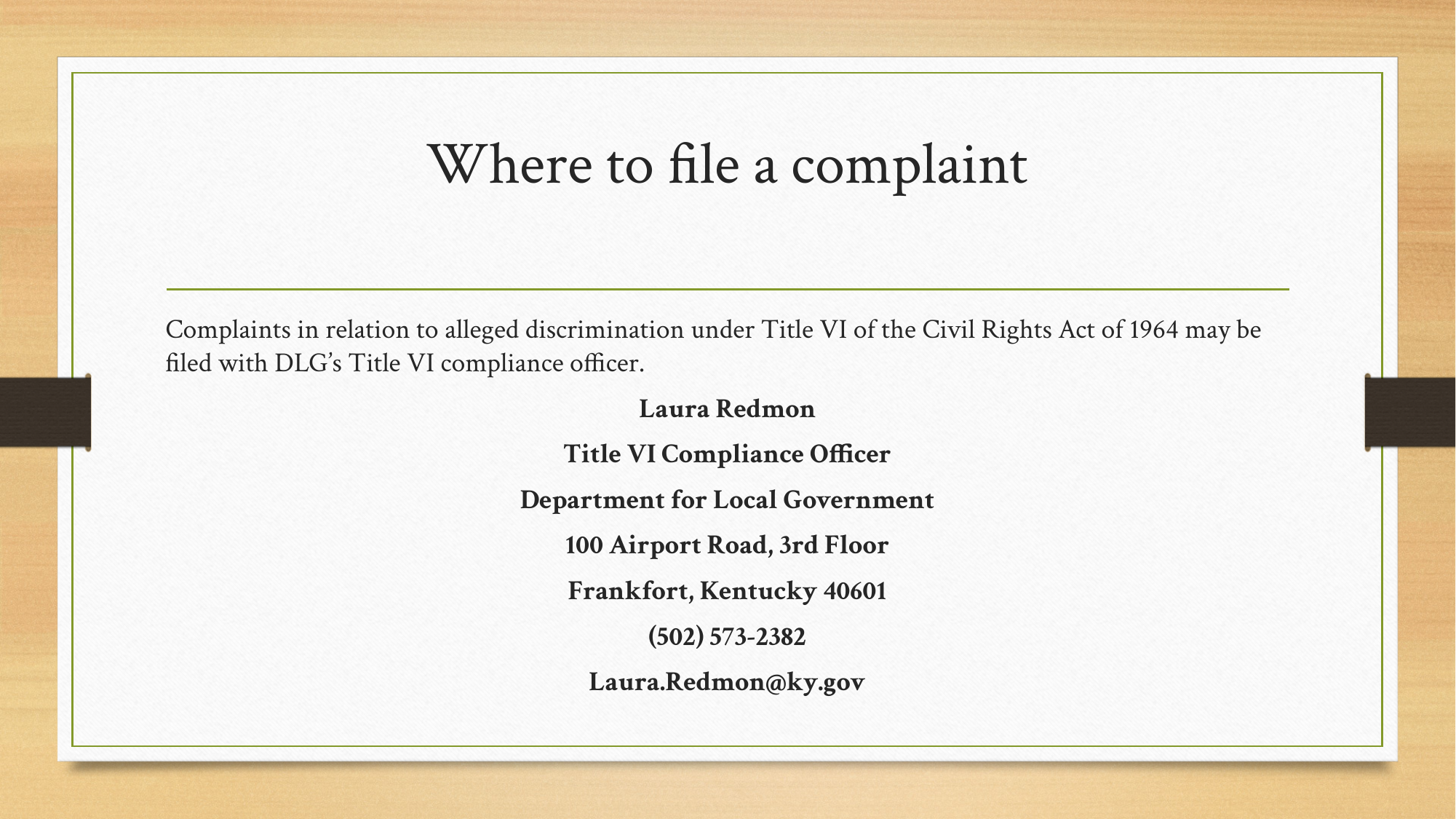

# Where to file a complaint
Complaints in relation to alleged discrimination under Title VI of the Civil Rights Act of 1964 may be filed with DLG’s Title VI compliance officer.
Laura Redmon
Title VI Compliance Officer
Department for Local Government
100 Airport Road, 3rd Floor
Frankfort, Kentucky 40601
(502) 573-2382
Laura.Redmon@ky.gov